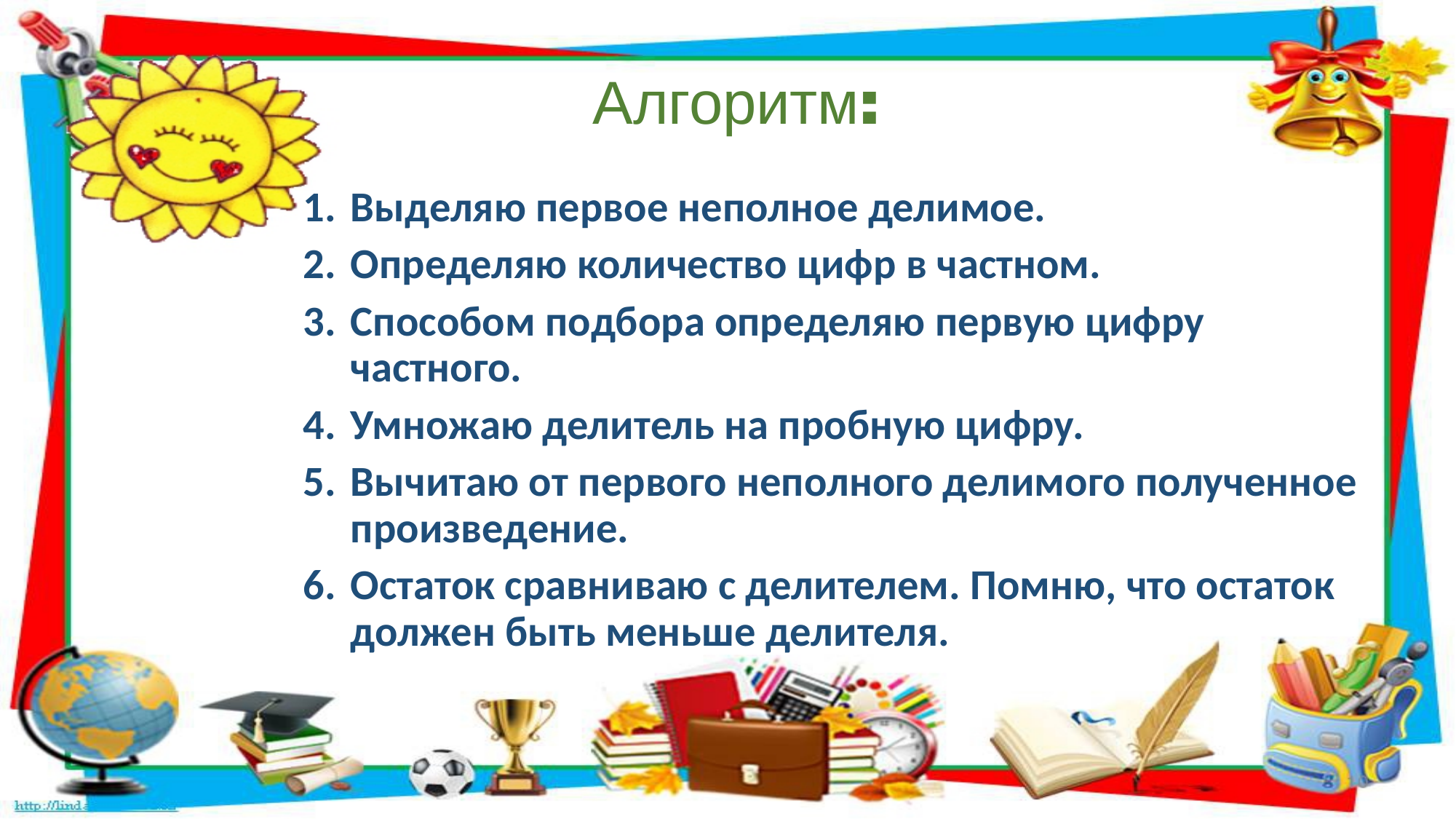

# Алгоритм:
Выделяю первое неполное делимое.
Определяю количество цифр в частном.
Способом подбора определяю первую цифру частного.
Умножаю делитель на пробную цифру.
Вычитаю от первого неполного делимого полученное произведение.
Остаток сравниваю с делителем. Помню, что остаток должен быть меньше делителя.